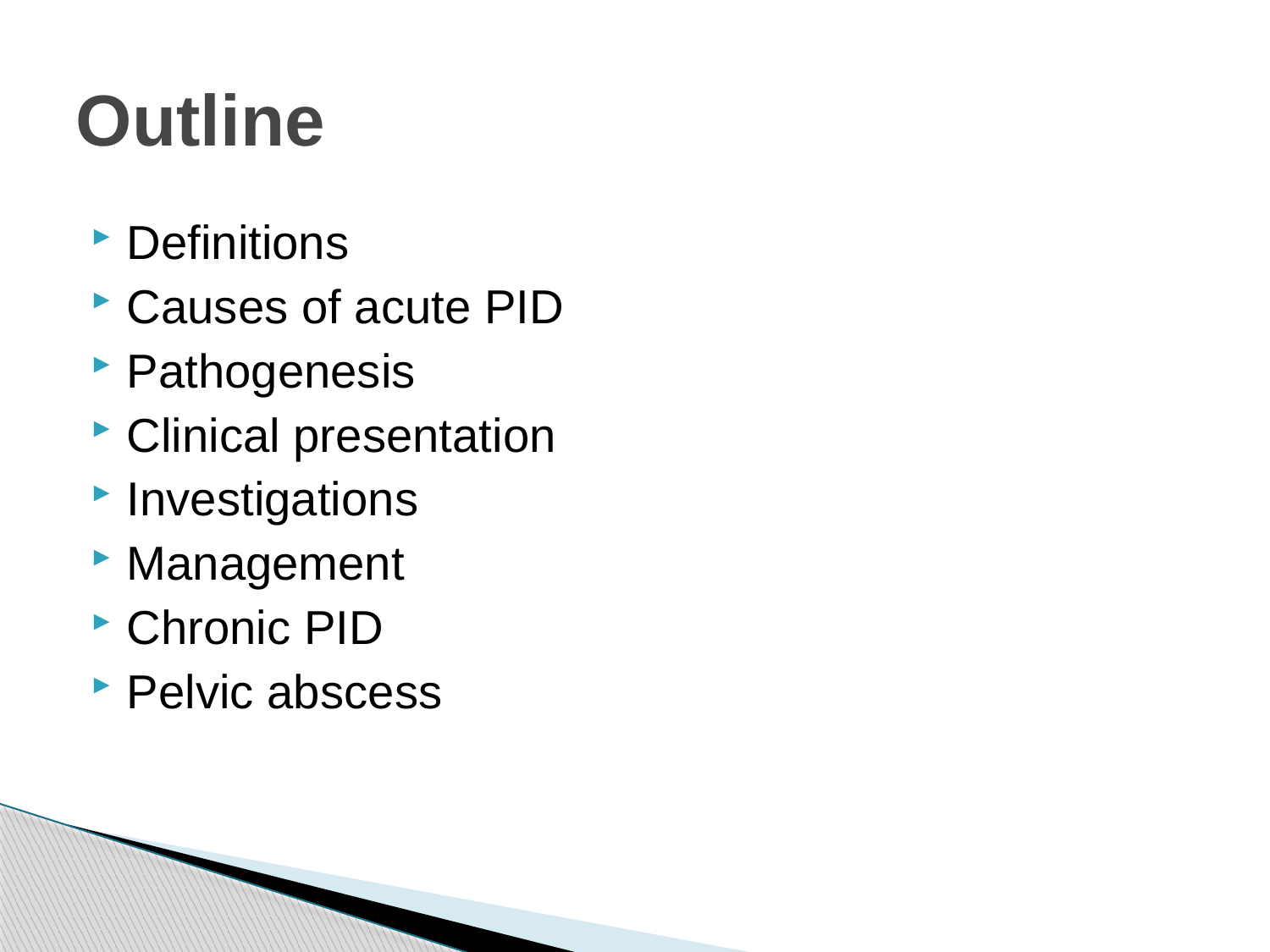

# Outline
Definitions
Causes of acute PID
Pathogenesis
Clinical presentation
Investigations
Management
Chronic PID
Pelvic abscess